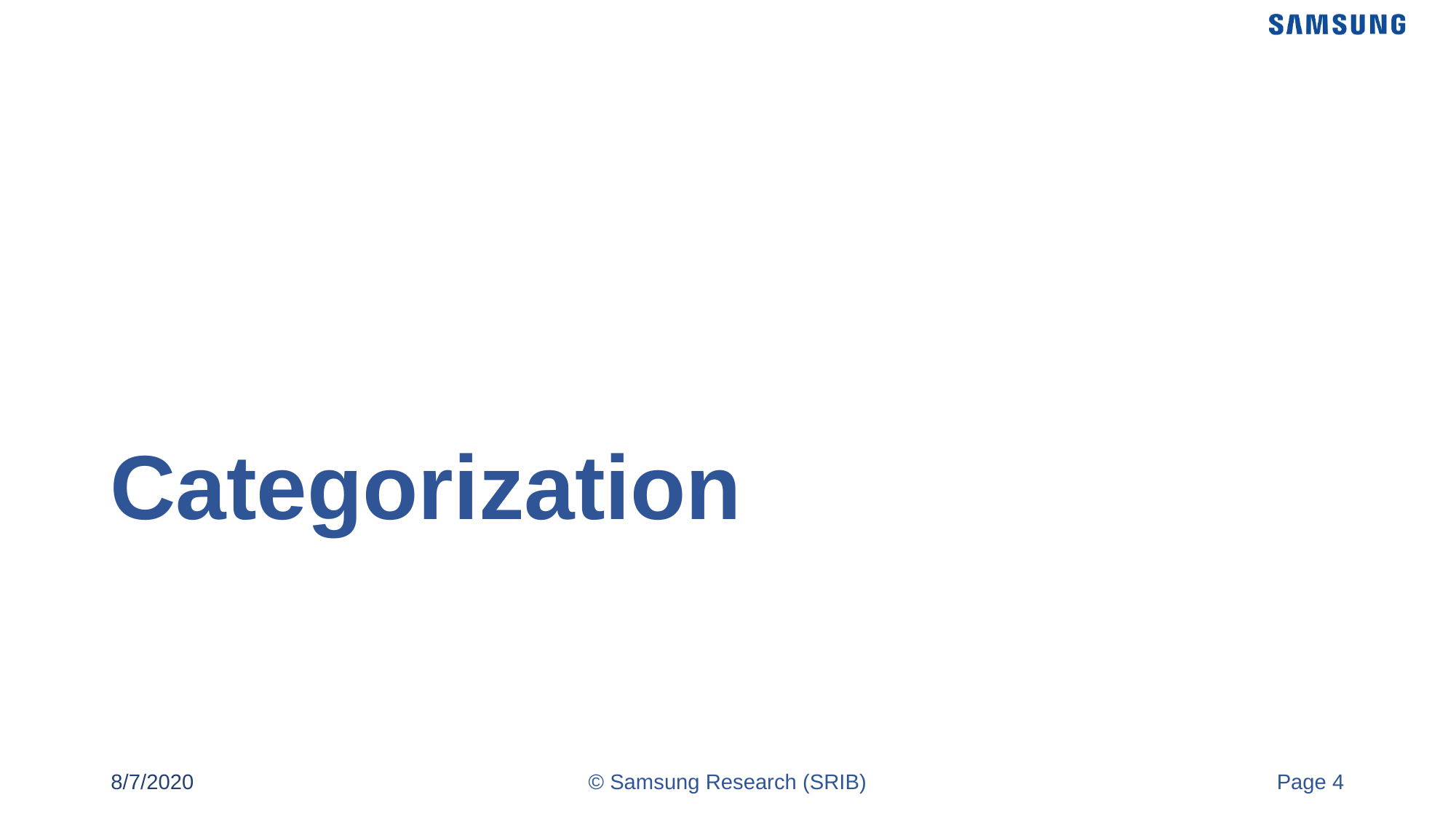

# Categorization
8/7/2020
© Samsung Research (SRIB)
Page 4